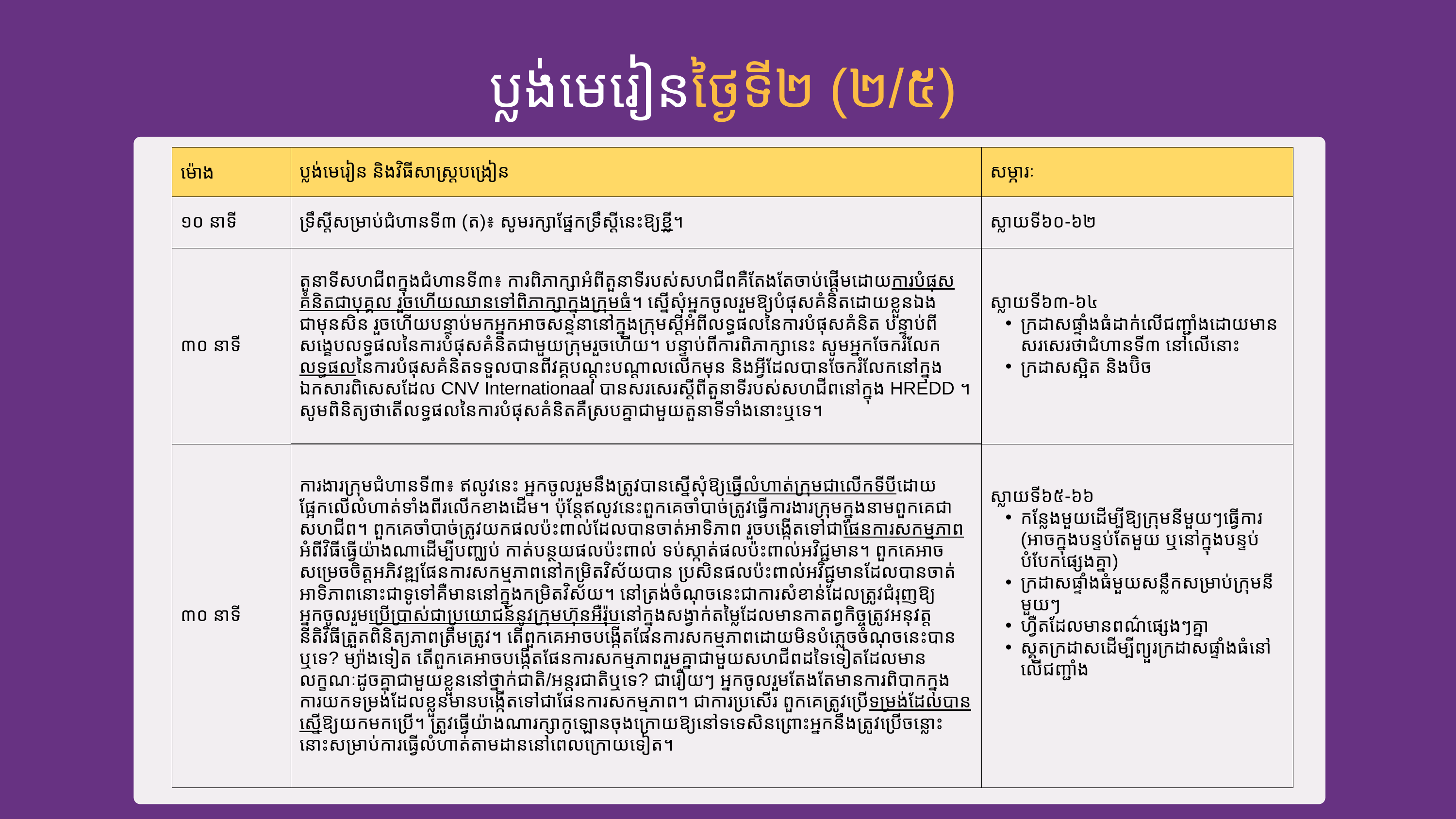

ប្លង់មេរៀនថ្ងៃទី២ (២/៥)

| ម៉ោង | ប្លង់មេរៀន និងវិធីសាស្ត្រ​បង្រៀន​ | សម្ភារៈ |
| --- | --- | --- |
| ១០ នាទី | ទ្រឹស្ដី​សម្រាប់​ជំហានទី៣ (ត)៖ សូមរក្សា​ផ្នែក​ទ្រឹស្ដីនេះឱ្យខ្លី​។ | ស្លាយទី​៦០-៦២ |
| ៣០ នាទី | តួនាទីសហជីព​ក្នុងជំហានទី៣៖ ការពិភាក្សាអំពី​តួនាទី​របស់​សហជីព​គឺ​តែង​តែ​ចាប់ផ្ដើមដោយការបំផុស​គំនិត​ជាបុគ្គល​ រួច​ហើយ​ឈានទៅពិភាក្សា​ក្នុងក្រុមធំ​។ ស្នើសុំ​អ្នកចូលរួមឱ្យ​​បំផុស​គំនិត​ដោយខ្លួន​ឯង​ជាមុនសិន​ រួចហើយបន្ទាប់​មកអ្នកអាច​សន្ទនានៅ​ក្នុងក្រុម​ស្ដីអំពីលទ្ធផល​នៃ​ការបំផុស​គំនិត​ បន្ទាប់​ពី​សង្ខេប​លទ្ធផល​នៃការ​បំផុស​គំនិត​ជាមួយ​ក្រុមរួចហើយ​។ បន្ទាប់ពីការពិភាក្សា​នេះ​ សូមអ្នកចែករំលែក​លទ្ធផលនៃការបំផុសគំនិត​ទទួលបាន​ពីវគ្គ​បណ្ដុះបណ្ដាលលើកមុន​ និងអ្វីដែលបាន​ចែករំលែក​នៅក្នុងឯកសារ​ពិសេស​ដែល​ CNV Internationaal បានសរសេរ​ស្ដីពី​តួនាទី​របស់​សហជីព​នៅក្នុង​ HREDD ។ សូម​ពិនិត្យ​ថាតើ​លទ្ធផលនៃការ​បំផុស​គំនិត​គឺ​ស្រប​គ្នា​ជាមួយ​តួនាទី​ទាំងនោះ​ឬទេ។ | ស្លាយទី​៦៣-៦៤ ក្រដាសផ្ទាំងធំដាក់លើជញ្ជាំង​ដោយមាន​សរសេរថា​ជំហានទី៣ នៅលើនោះ ក្រដាសស្អិត និងប៊ិច |
| ៣០ នាទី | ការងារក្រុមជំហានទី៣៖ ឥលូវនេះ អ្នកចូលរួមនឹង​ត្រូវបាន​ស្នើសុំឱ្យ​ធ្វើលំហាត់ក្រុម​ជាលើកទីបី​ដោយផ្អែកលើលំហាត់​ទាំងពីរលើកខាងដើម។ ប៉ុន្តែ​ឥលូវនេះ​ពួកគេ​ចាំបាច់​ត្រូវ​ធ្វើការងារក្រុម​ក្នុងនាម​ពួកគេ​ជាសហជីព​។ ពួកគេចាំបាច់ត្រូវ​យកផលប៉ះពាល់​ដែលបានចាត់អាទិភាព រួចបង្កើត​ទៅជាផែនការ​សកម្មភាព​អំពី​វិធី​ធ្វើយ៉ាងណាដើម្បី​បញ្ឈប់​ កាត់បន្ថយ​ផលប៉ះពាល់​ ទប់ស្កាត់​ផលប៉ះពាល់​អវិជ្ជមាន​។ ពួកគេ​អាចសម្រេច​ចិត្តអភិវឌ្ឍ​​ផែនការសកម្មភាព​នៅកម្រិត​វិស័យបាន​ ប្រសិន​ផលប៉ះពាល់​អវិជ្ជមាន​ដែលបាន​ចាត់អាទិភាពនោះ​ជាទូទៅគឺមាននៅក្នុងកម្រិតវិស័យ។ នៅត្រង់ចំណុច​នេះ​ជាការ​សំខាន់​ដែល​ត្រូវ​ជំរុញ​ឱ្យ​​អ្នកចូលរួម​ប្រើប្រាស់​ជាប្រយោជន៍​នូវ​ក្រុមហ៊ុន​អឺរ៉ុប​នៅក្នុងសង្វាក់​តម្លៃដែលមានកាតព្វកិច្ច​ត្រូវអនុវត្ត​​នីតិវិធី​ត្រួតពិនិត្យ​ភាព​ត្រឹមត្រូវ​។ តើ​ពួកគេអាចបង្កើត​ផែនការសកម្មភាព​ដោយ​មិនបំភ្លេច​ចំណុចនេះបានឬទេ? ម្យ៉ាងទៀត តើពួកគេ​អាច​បង្កើតផែនការ​សកម្មភាព​រួមគ្នា​ជាមួយ​សហជីព​ដទៃទៀត​ដែលមានលក្ខណៈដូចគ្នា​ជាមួយខ្លួន​នៅ​​​ថ្នាក់ជាតិ/អន្តរជាតិ​ឬទេ? ជារឿយៗ​ អ្នកចូលរួម​តែង​តែមានការពិបាកក្នុងការ​យកទម្រង់ដែលខ្លួន​មានបង្កើតទៅជា​ផែនការសកម្មភាព​។ ជាការ​ប្រសើរ ​ពួកគេត្រូវ​ប្រើ​ទម្រង់​ដែលបាន​ស្នើឱ្យ​យកមកប្រើ។​ ត្រូវធ្វើ​យ៉ាងណា​រក្សា​កូឡោន​ចុងក្រោយ​ឱ្យ​នៅទទេសិនព្រោះ​អ្នក​នឹងត្រូវប្រើចន្លោះ​នោះសម្រាប់​ការ​ធ្វើលំហាត់​តាមដាន​នៅពេលក្រោយទៀត​។ | ស្លាយទី​៦៥-៦៦ កន្លែងមួយ​ដើម្បី​ឱ្យ​ក្រុម​នីមួយៗ​ធ្វើការ (អាចក្នុងបន្ទប់​តែមួយ​​ ឬនៅក្នុងបន្ទប់​បំបែក​ផ្សេងគ្នា​) ក្រដាសផ្ទាំងធំមួយសន្លឹក​​សម្រាប់​ក្រុមនីមួយៗ​ ហ្វឺត​ដែលមានពណ៌ផ្សេងៗគ្នា​ ស្គុត​ក្រដាសដើម្បី​ព្យួរ​ក្រដាសផ្ទាំងធំ​នៅលើជញ្ជាំង​ |